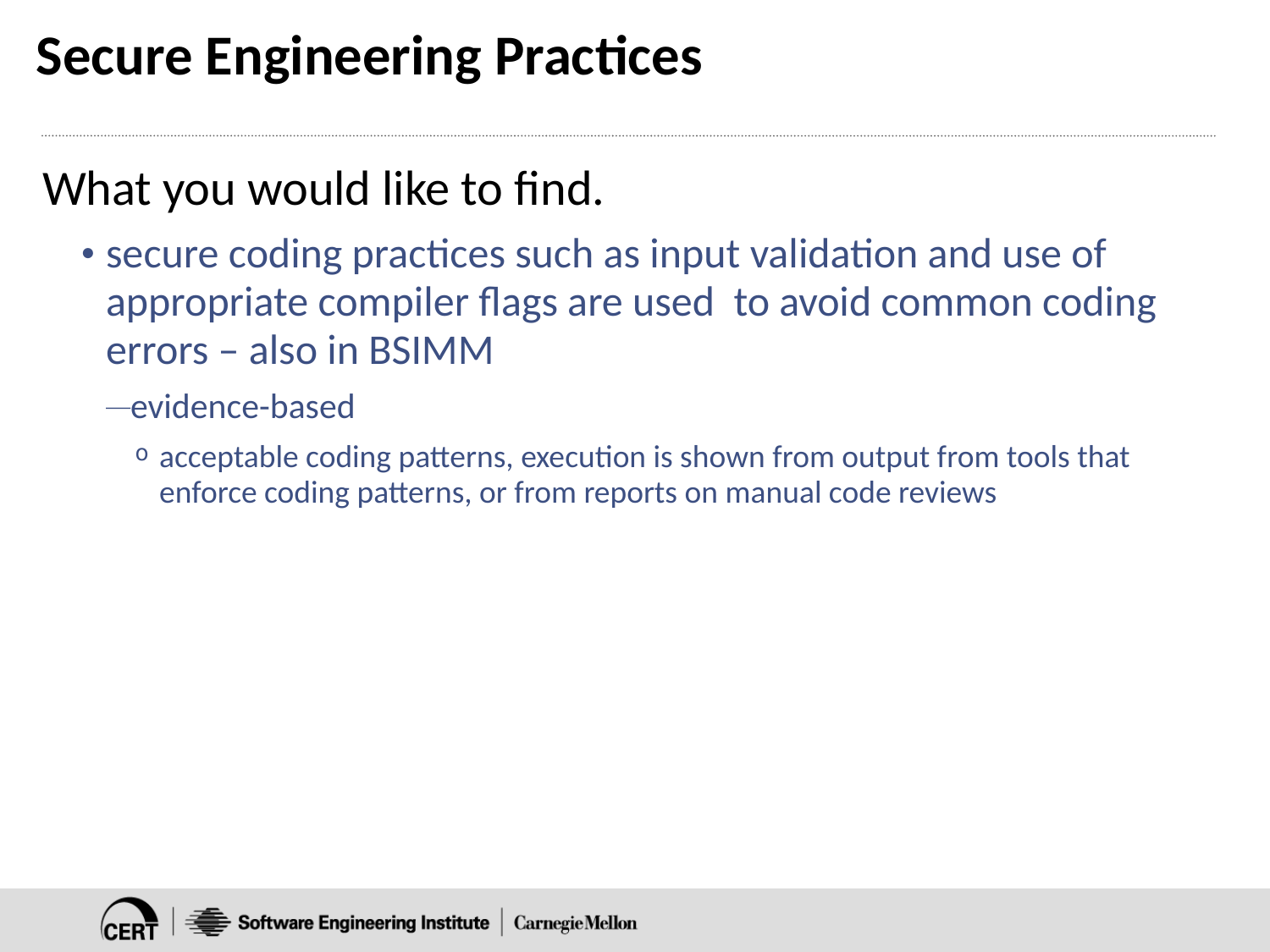

# Secure Engineering Practices
What you would like to find.
secure coding practices such as input validation and use of appropriate compiler flags are used  to avoid common coding errors – also in BSIMM
evidence-based
acceptable coding patterns, execution is shown from output from tools that enforce coding patterns, or from reports on manual code reviews